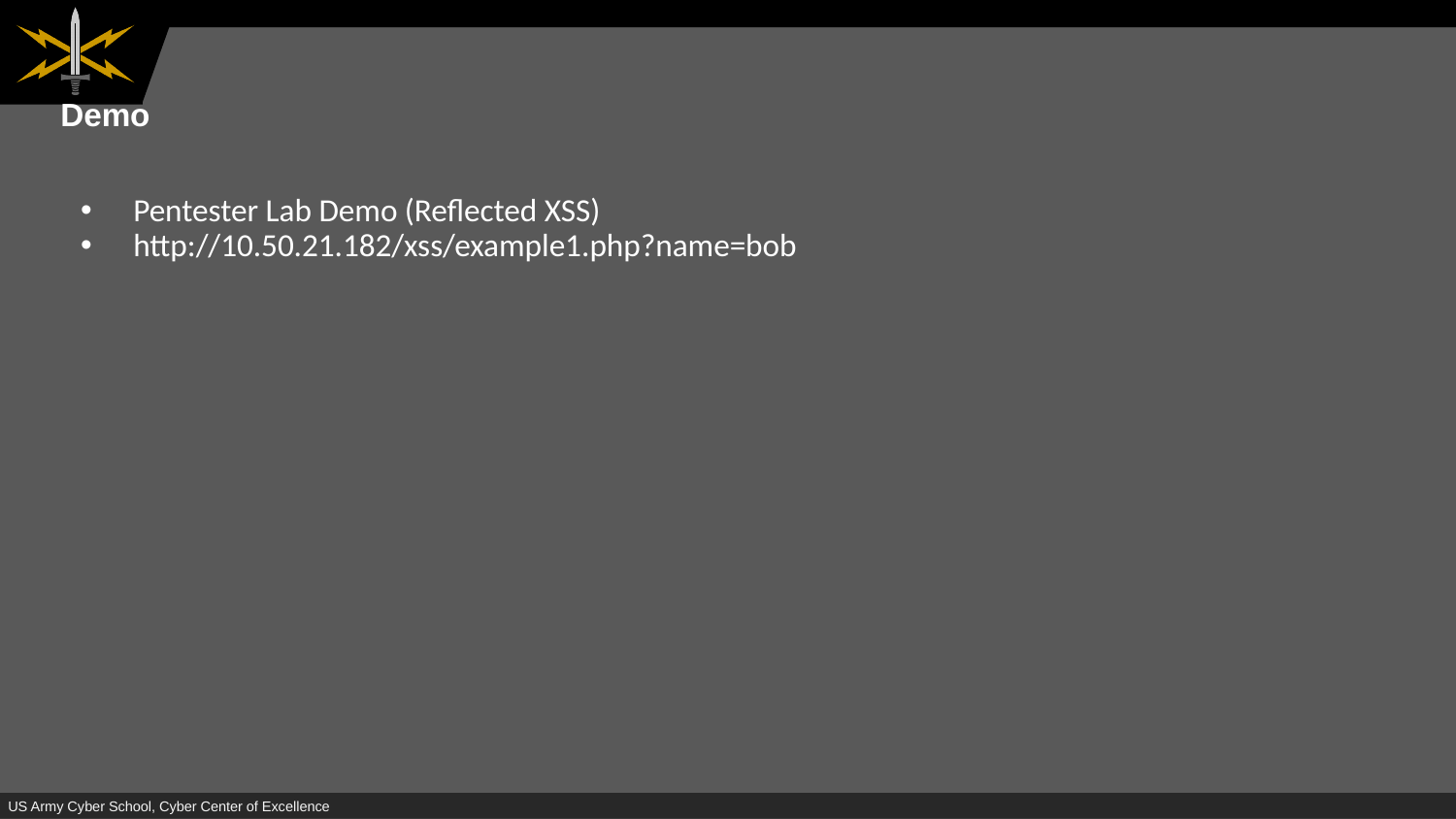

# Demo
Pentester Lab Demo (Reflected XSS)
http://10.50.21.182/xss/example1.php?name=bob